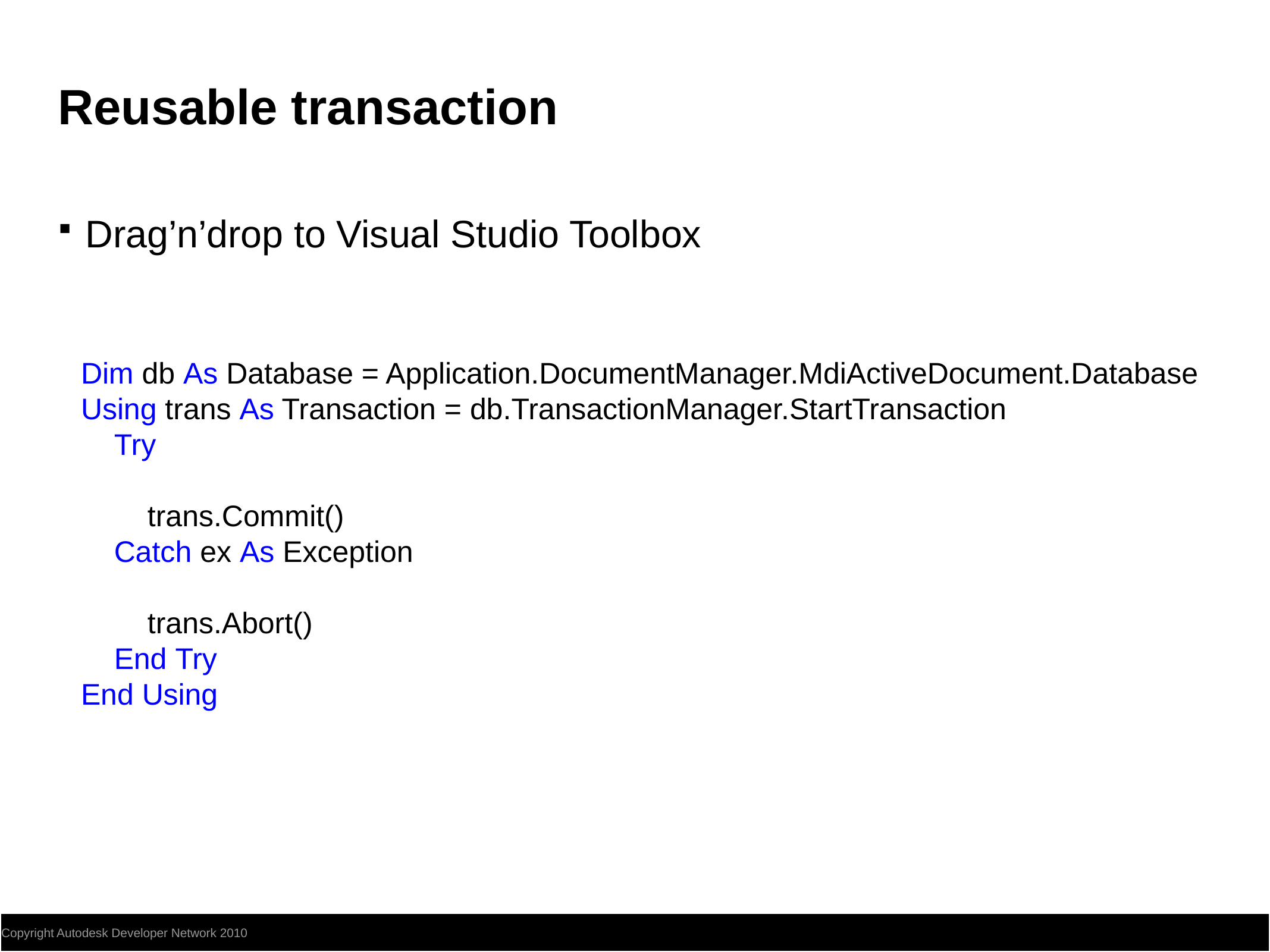

# Reusable transaction
Drag’n’drop to Visual Studio Toolbox
        Dim db As Database = Application.DocumentManager.MdiActiveDocument.Database
        Using trans As Transaction = db.TransactionManager.StartTransaction
            Try

                trans.Commit()
            Catch ex As Exception

                trans.Abort()
            End Try
        End Using